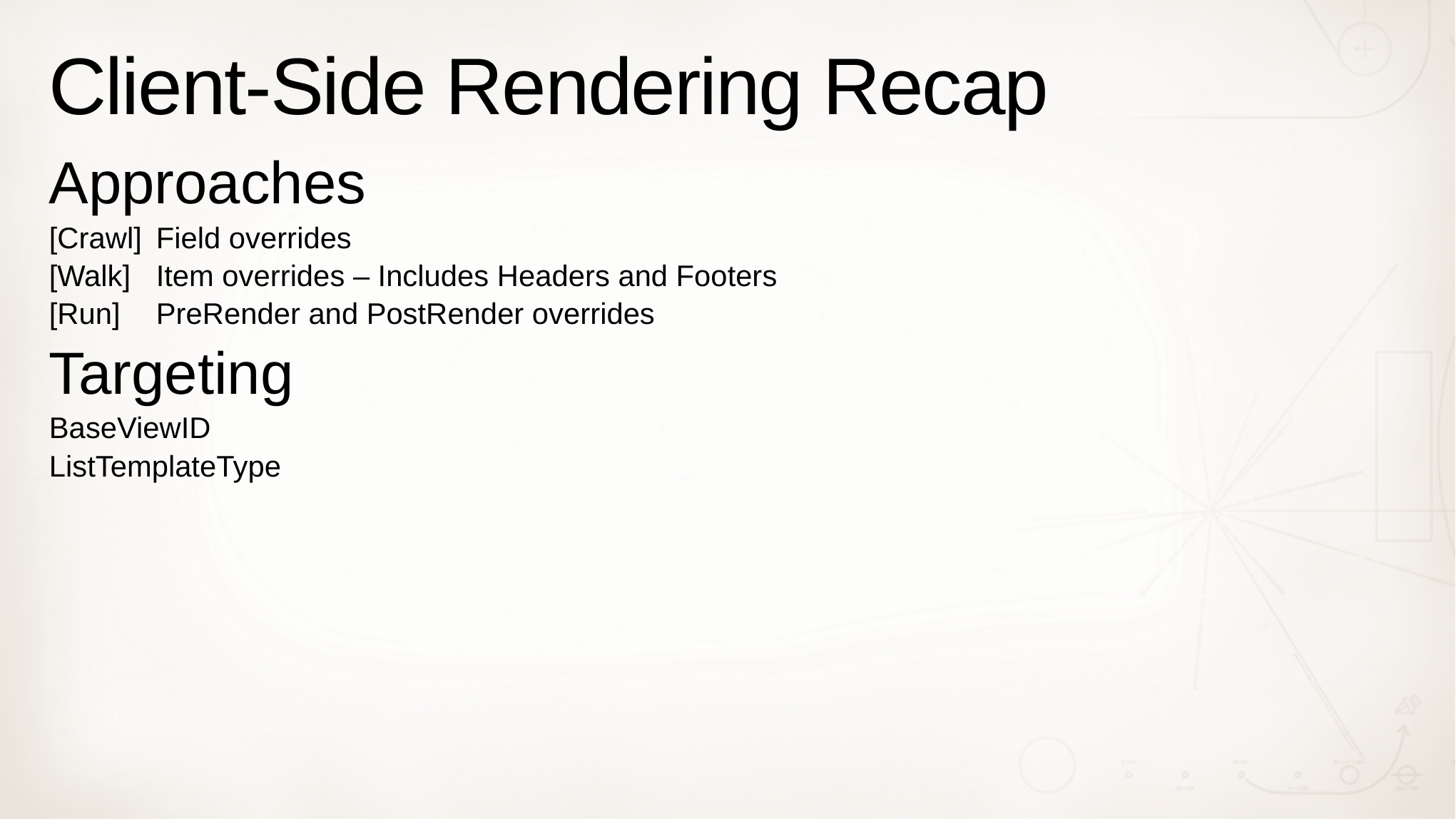

# Client-Side Rendering Recap
Approaches
[Crawl] 	Field overrides
[Walk] 	Item overrides – Includes Headers and Footers
[Run]   	PreRender and PostRender overrides
Targeting
BaseViewID
ListTemplateType